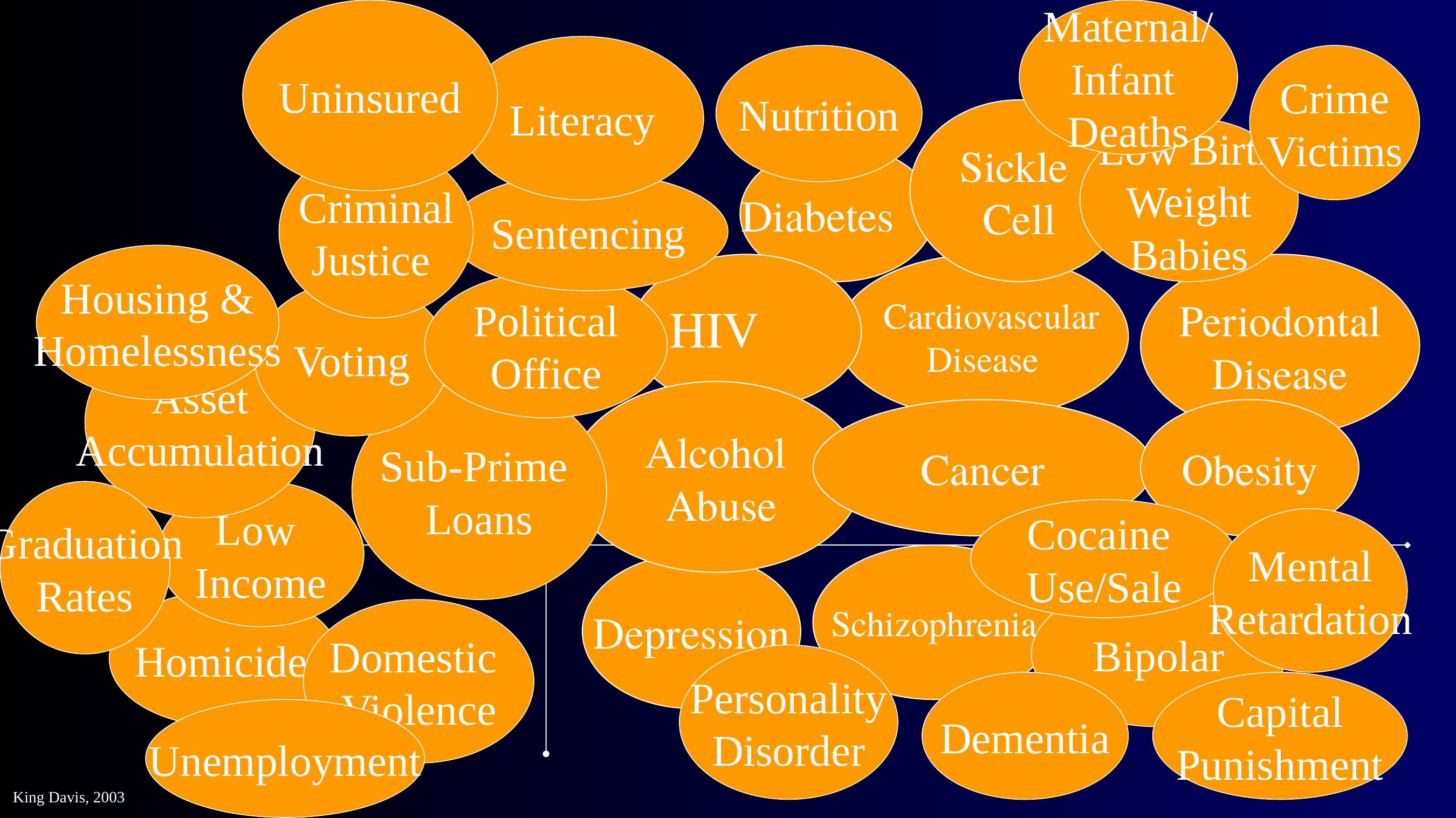

Uninsured
Maternal/
Infant
Deaths
Literacy
Nutrition
Crime
Victims

Sickle
Cell
Low Birth
Weight
Babies
Criminal
Justice

Sentencing
Diabetes
Housing &
Homelessness

  Cardiovascular
Disease
Periodontal
Disease
Political
Office
Voting
   HIV
Asset
Accumulation
Sub-Prime
Loans
Alcohol
 Abuse
Cancer
Obesity
Graduation
Rates
Low
Income
Cocaine
Use/Sale
Mental
Retardation

Schizophrenia
Depression
Bipolar

Domestic
Violence
Homicides
Personality
Disorder
Dementia
Capital
Punishment
Unemployment

King Davis, 2003